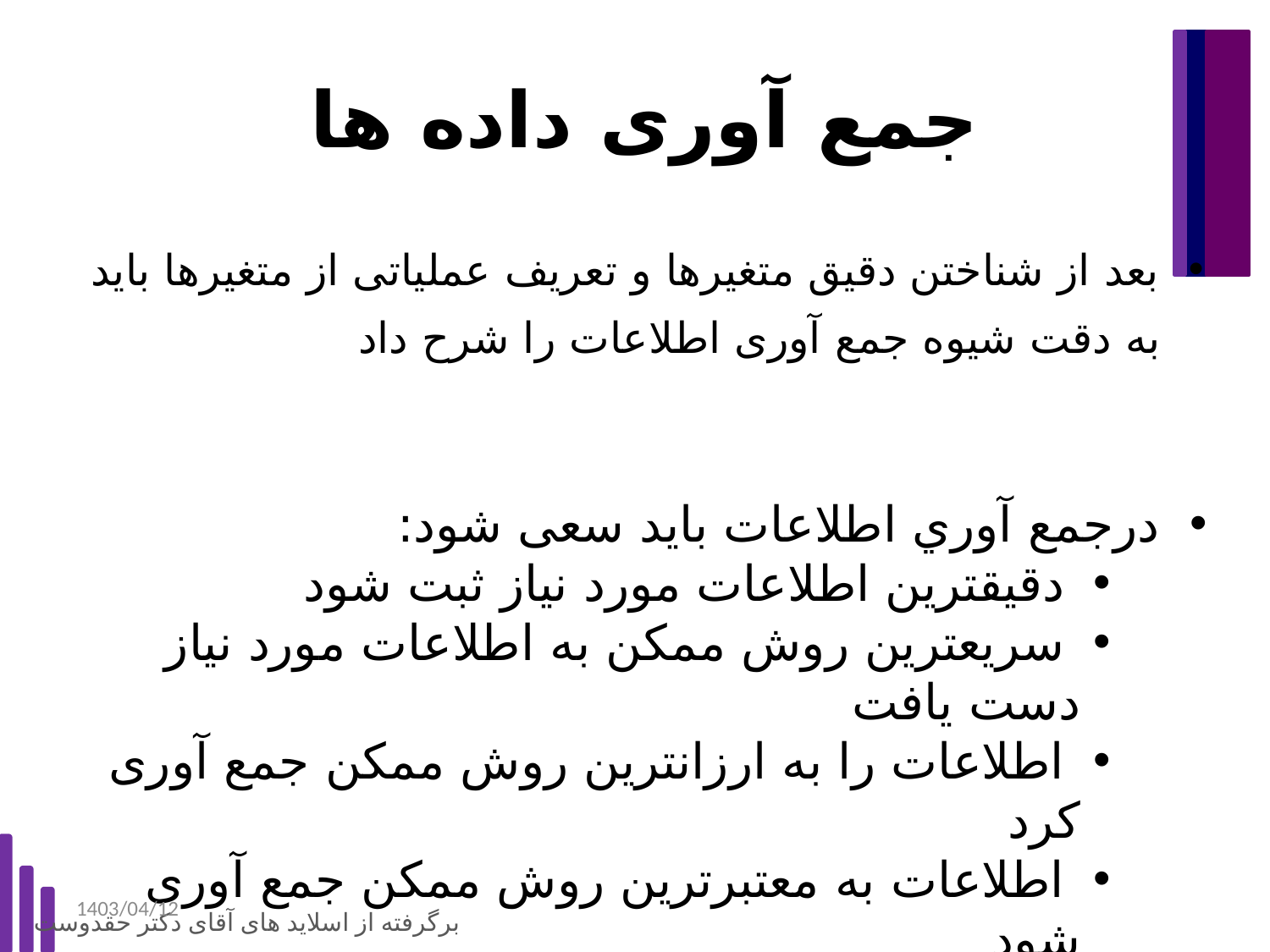

# جمع آوری داده ها
بعد از شناختن دقیق متغیرها و تعریف عملیاتی از متغیرها باید به دقت شیوه جمع آوری اطلاعات را شرح داد
درجمع آوري اطلاعات بايد سعی شود:
 دقيقترين اطلاعات مورد نياز ثبت شود
 سريعترين روش ممكن به اطلاعات مورد نیاز دست یافت
 اطلاعات را به ارزانترين روش ممكن جمع آوری کرد
 اطلاعات به معتبرترين روش ممكن جمع آوری شود

1403/04/12
Ahmad Naghibzadeh-Tahami
برگرفته از اسلاید های آقای دکتر حقدوست